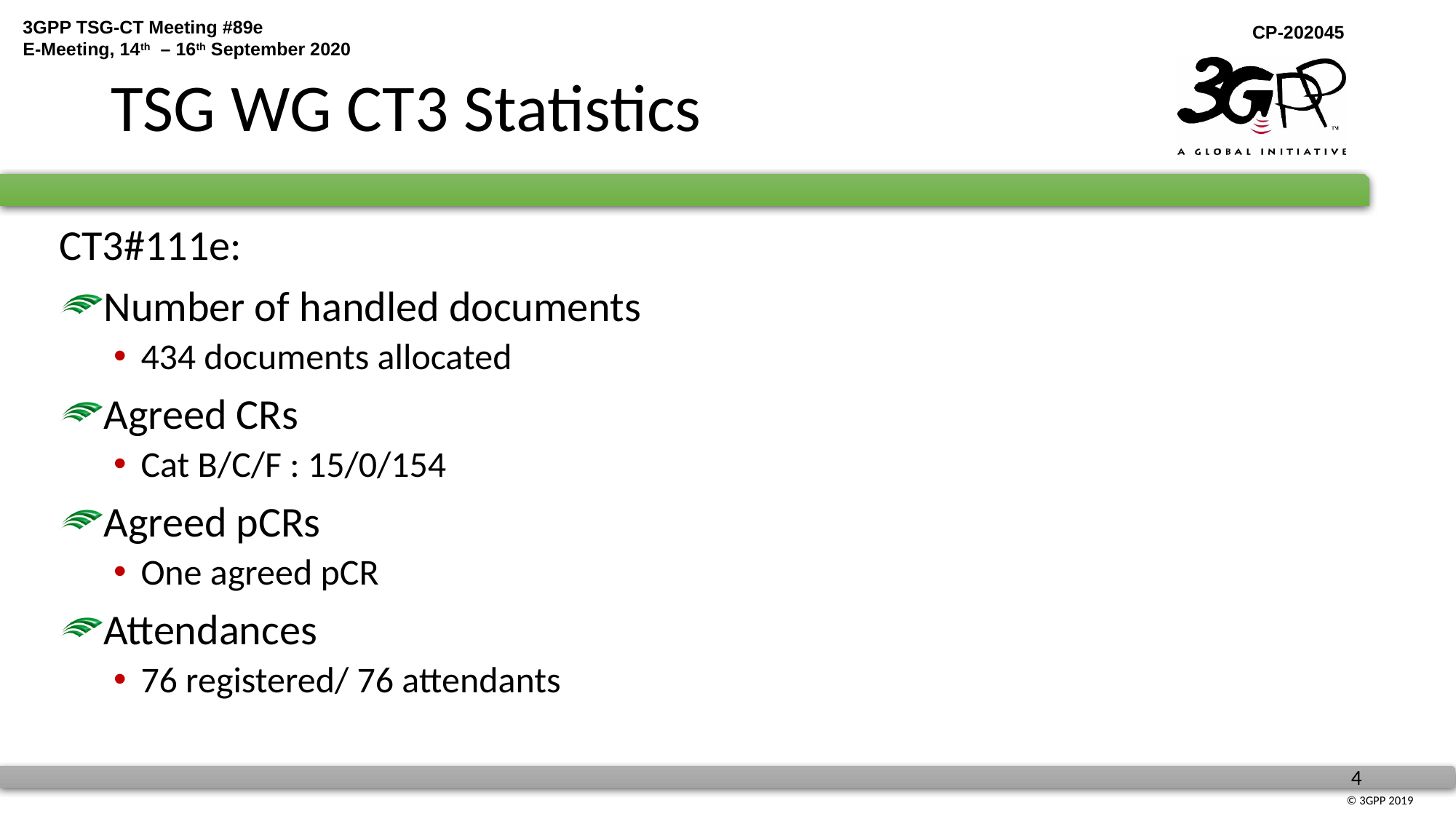

# TSG WG CT3 Statistics
CT3#111e:
Number of handled documents
434 documents allocated
Agreed CRs
Cat B/C/F : 15/0/154
Agreed pCRs
One agreed pCR
Attendances
76 registered/ 76 attendants